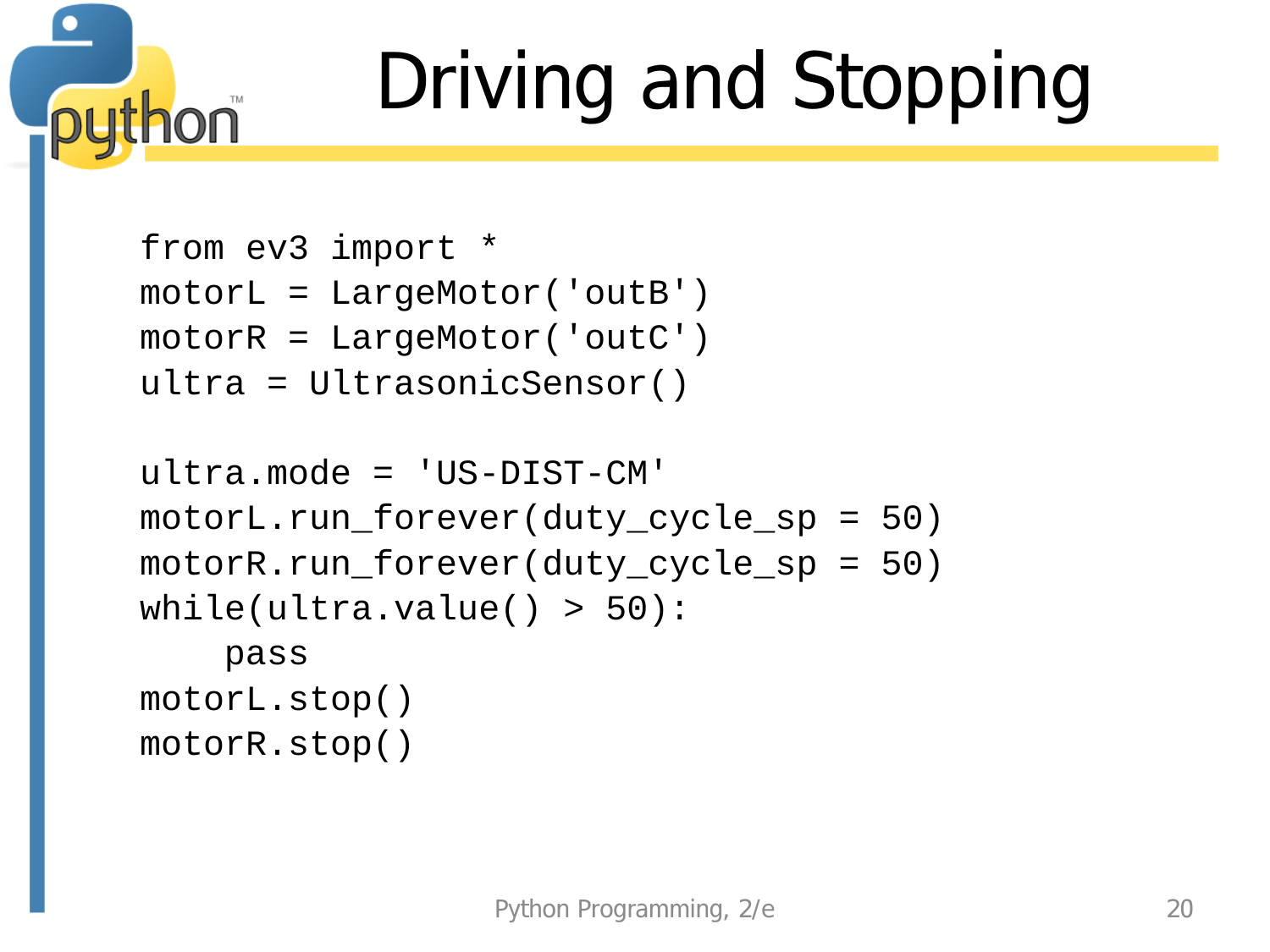

# Driving and Stopping
from ev3 import *
motorL = LargeMotor('outB')
motorR = LargeMotor('outC')
ultra = UltrasonicSensor()

ultra.mode = 'US-DIST-CM'
motorL.run_forever(duty_cycle_sp = 50)
motorR.run_forever(duty_cycle_sp = 50)
while(ultra.value() > 50):
    pass
motorL.stop()
motorR.stop()
Python Programming, 2/e
20